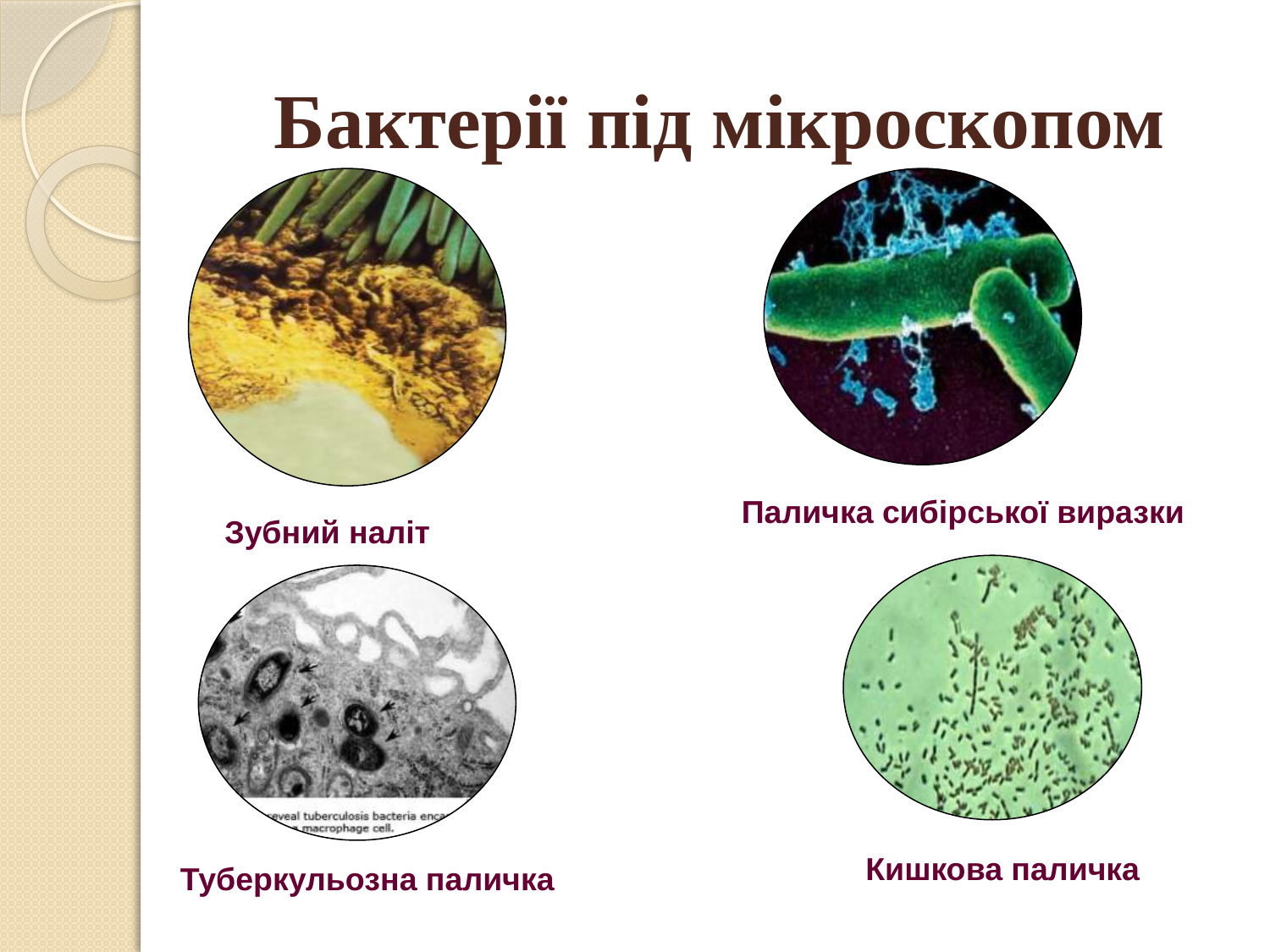

# Бактерії під мікроскопом

Паличка сибірської виразки
Зубний наліт

Кишкова паличка
Туберкульозна паличка